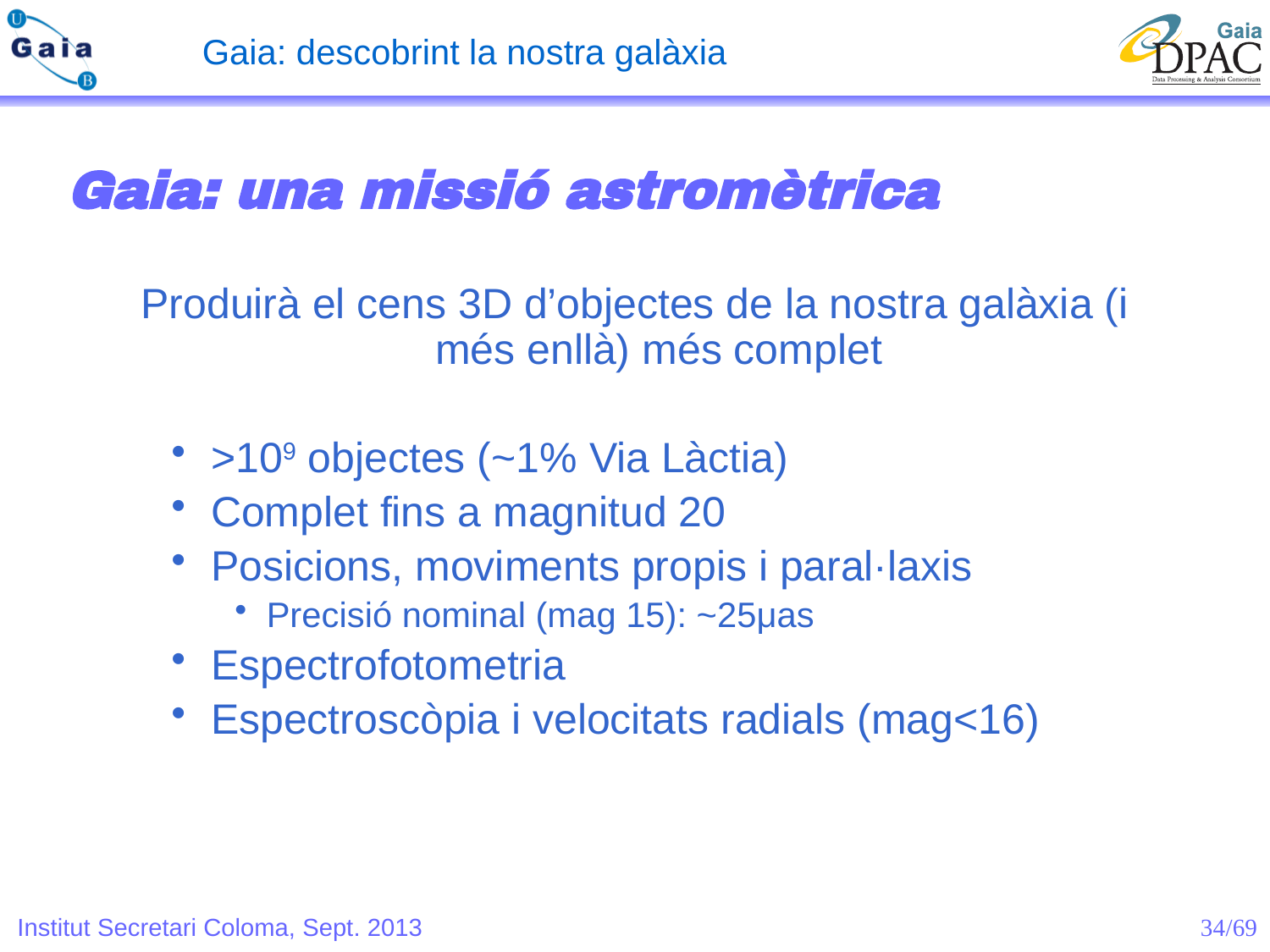

Gaia: una missió astromètrica
Produirà el cens 3D d’objectes de la nostra galàxia (i més enllà) més complet

>109 objectes (~1% Via Làctia)
Complet fins a magnitud 20
Posicions, moviments propis i paral·laxis
Precisió nominal (mag 15): ~25μas
Espectrofotometria
Espectroscòpia i velocitats radials (mag<16)